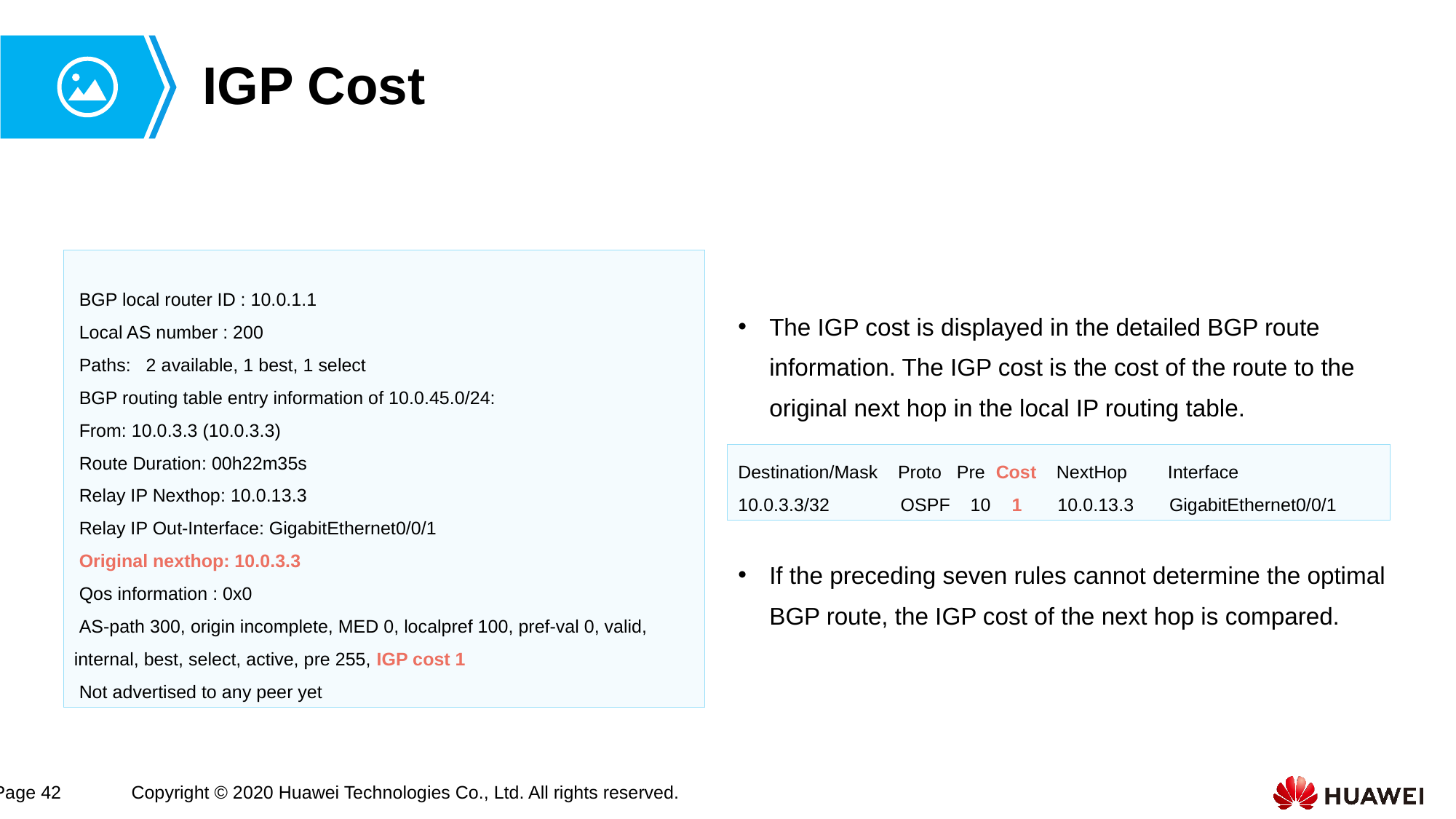

# IGP Cost

 BGP local router ID : 10.0.1.1
 Local AS number : 200
 Paths:   2 available, 1 best, 1 select
 BGP routing table entry information of 10.0.45.0/24:
 From: 10.0.3.3 (10.0.3.3)
 Route Duration: 00h22m35s
 Relay IP Nexthop: 10.0.13.3
 Relay IP Out-Interface: GigabitEthernet0/0/1
 Original nexthop: 10.0.3.3
 Qos information : 0x0
 AS-path 300, origin incomplete, MED 0, localpref 100, pref-val 0, valid, internal, best, select, active, pre 255, IGP cost 1
 Not advertised to any peer yet
The IGP cost is displayed in the detailed BGP route information. The IGP cost is the cost of the route to the original next hop in the local IP routing table.

Destination/Mask    Proto   Pre  Cost    NextHop        Interface
10.0.3.3/32              OSPF    10    1       10.0.13.3       GigabitEthernet0/0/1
If the preceding seven rules cannot determine the optimal BGP route, the IGP cost of the next hop is compared.